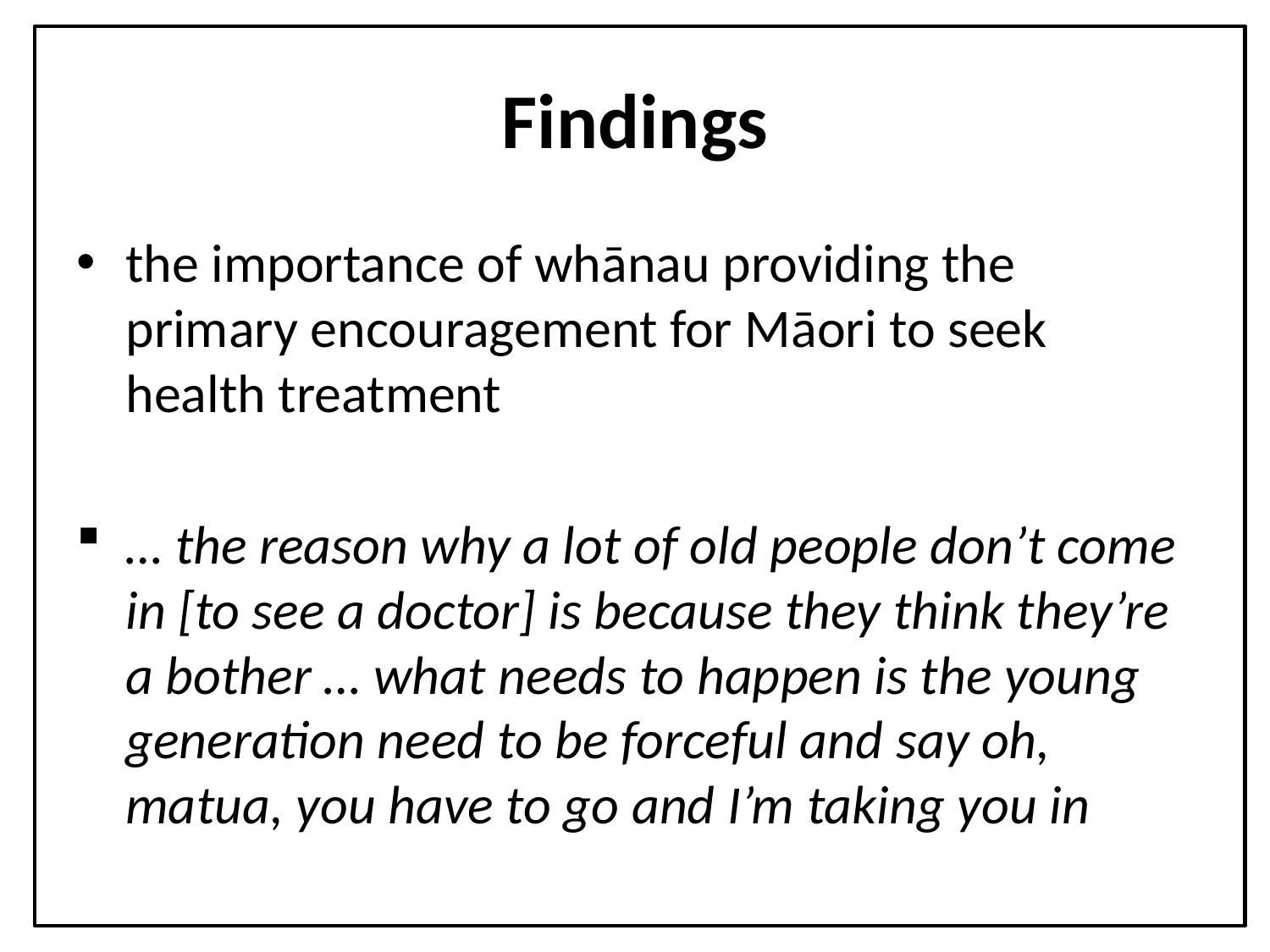

# Findings
the importance of whānau providing the primary encouragement for Māori to seek health treatment

… the reason why a lot of old people don’t come in [to see a doctor] is because they think they’re a bother … what needs to happen is the young generation need to be forceful and say oh, matua, you have to go and I’m taking you in